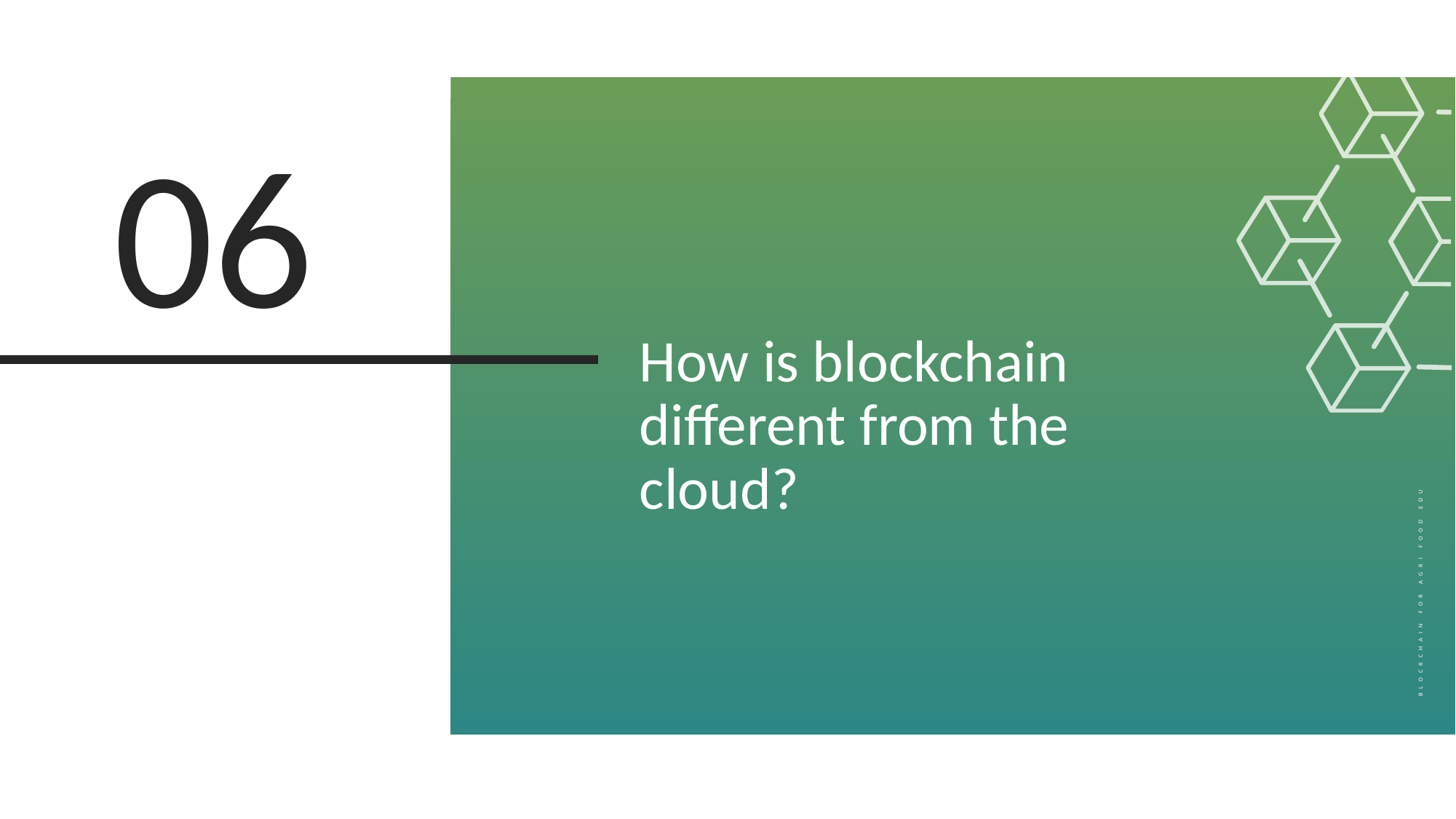

06
How is blockchain different from the cloud?